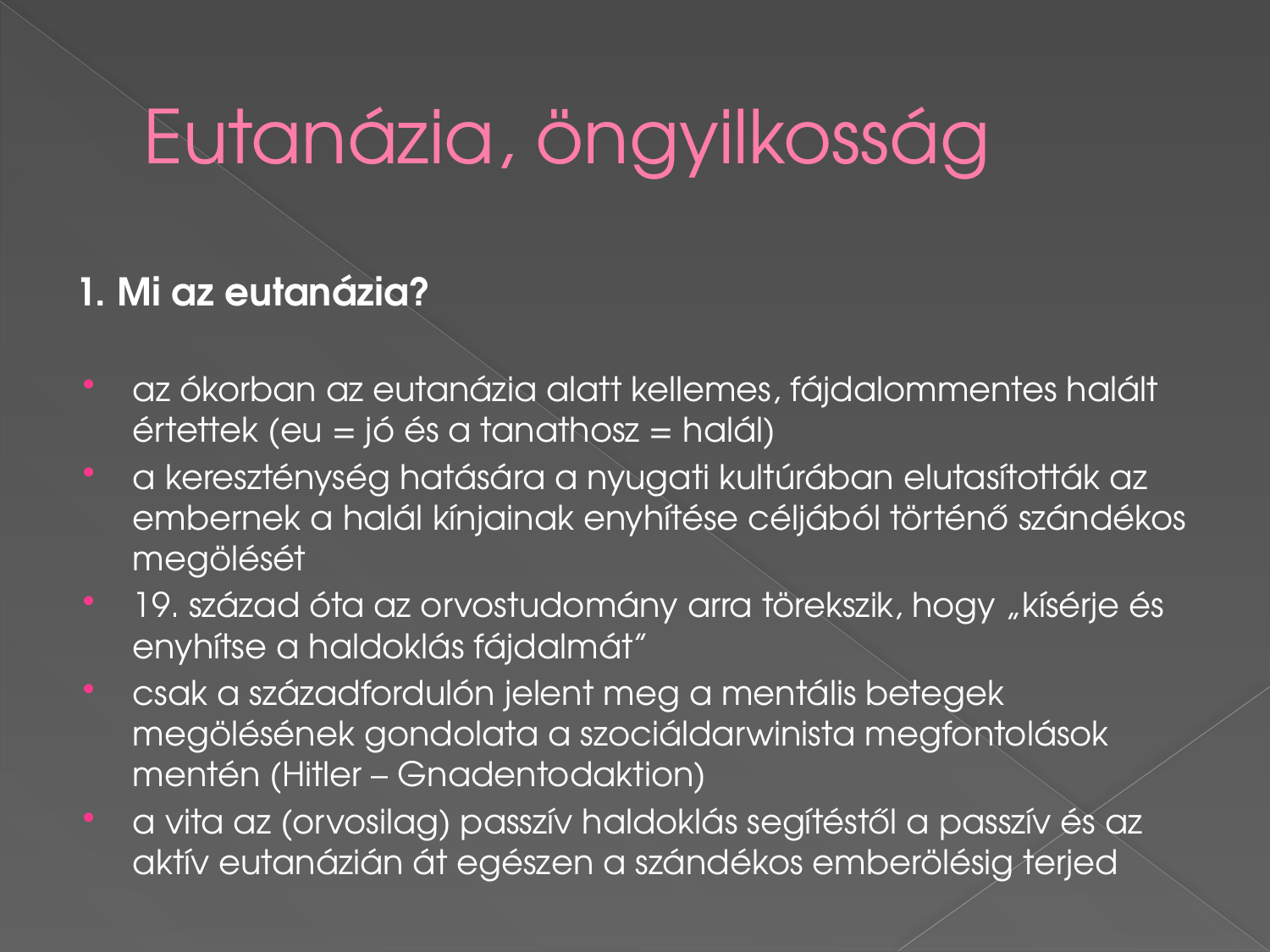

# Eutanázia, öngyilkosság
1. Mi az eutanázia?

az ókorban az eutanázia alatt kellemes, fájdalommentes halált értettek (eu = jó és a tanathosz = halál)
a kereszténység hatására a nyugati kultúrában elutasították az embernek a halál kínjainak enyhítése céljából történő szándékos megölését
19. század óta az orvostudomány arra törekszik, hogy „kísérje és enyhítse a haldoklás fájdalmát”
csak a századfordulón jelent meg a mentális betegek megölésének gondolata a szociáldarwinista megfontolások mentén (Hitler – Gnadentodaktion)
a vita az (orvosilag) passzív haldoklás segítéstől a passzív és az aktív eutanázián át egészen a szándékos emberölésig terjed